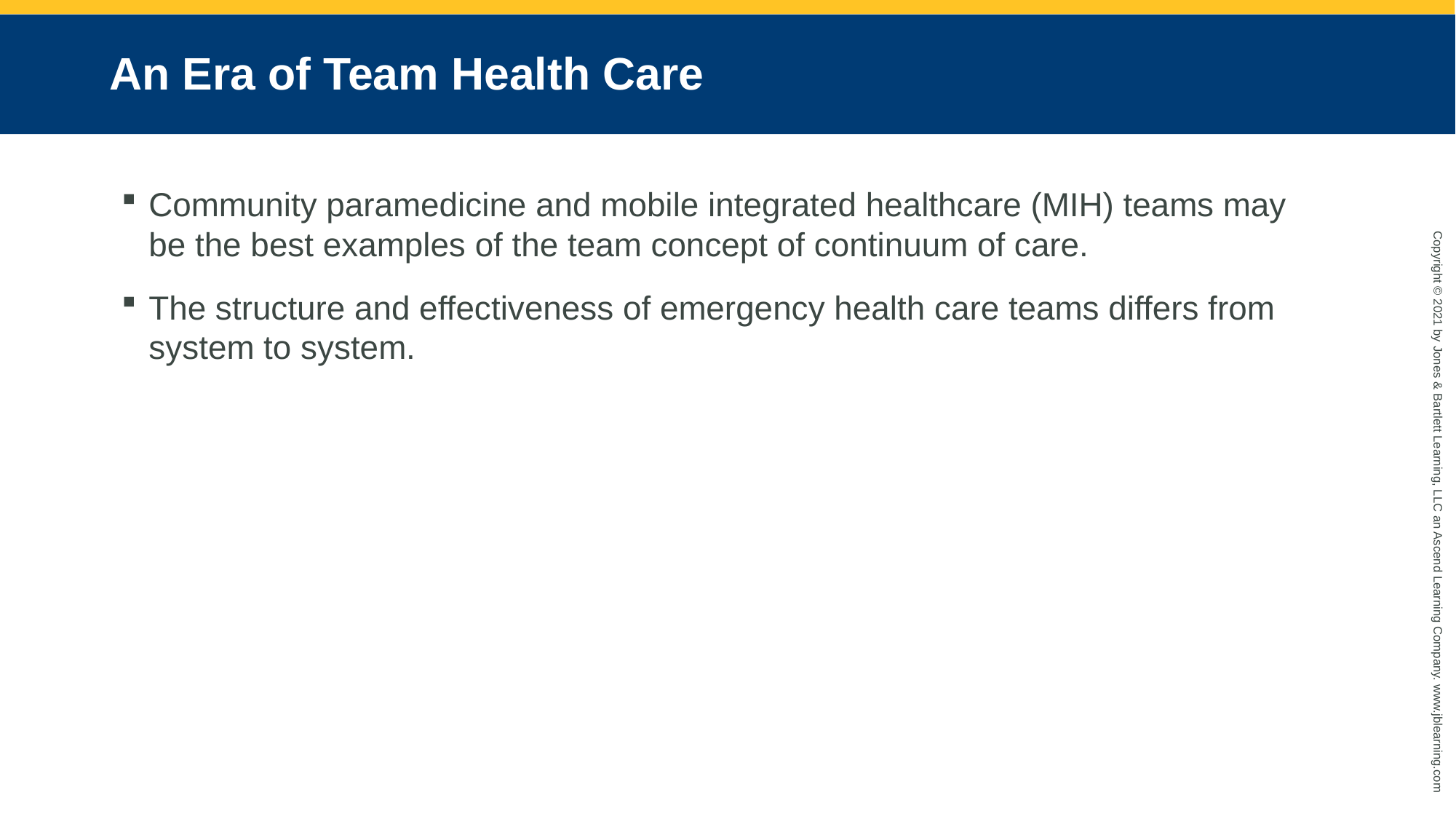

# An Era of Team Health Care
Community paramedicine and mobile integrated healthcare (MIH) teams may be the best examples of the team concept of continuum of care.
The structure and effectiveness of emergency health care teams differs from system to system.